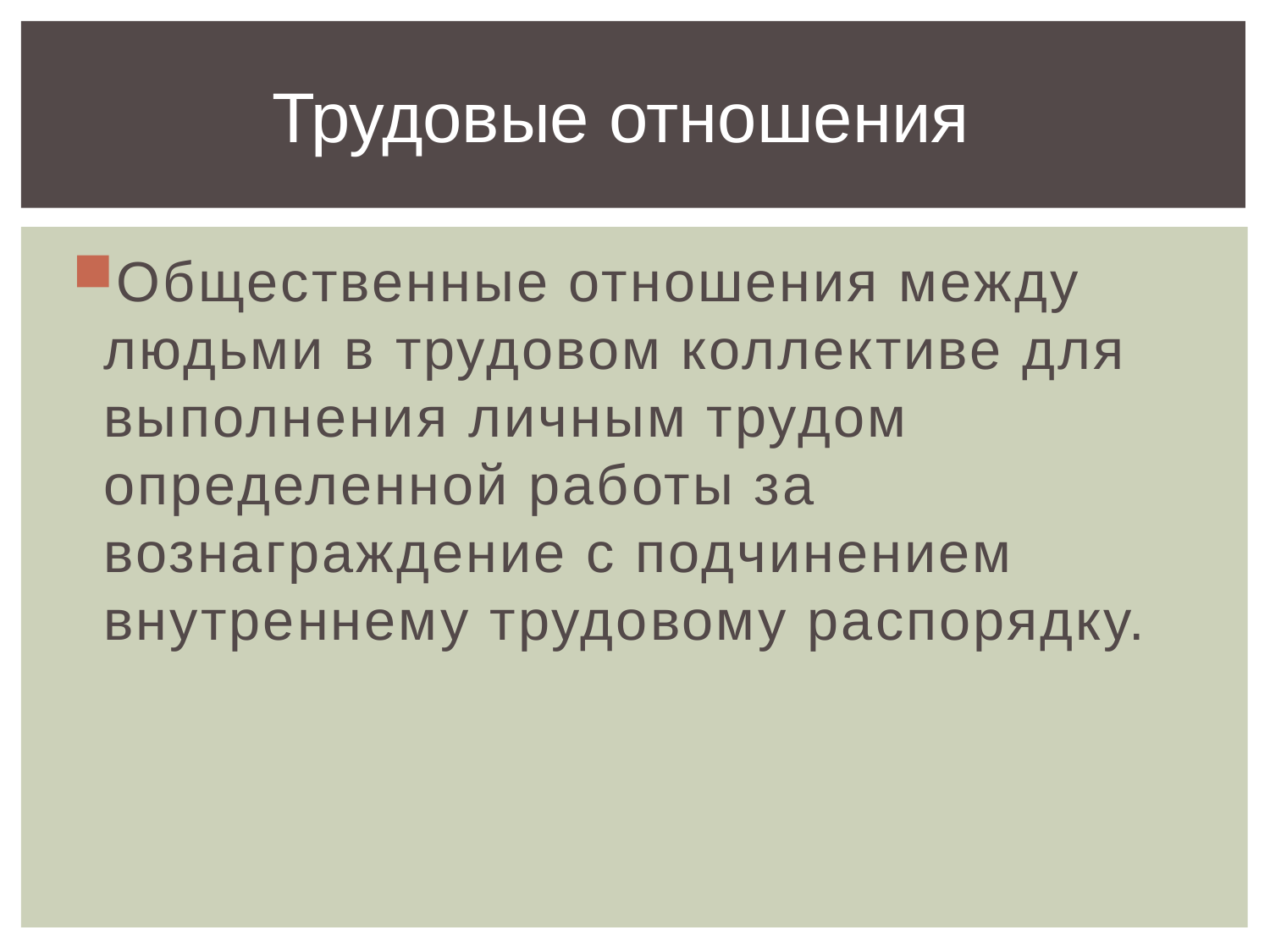

Трудовые отношения
Общественные отношения между людьми в трудовом коллективе для выполнения личным трудом определенной работы за вознаграждение с подчинением внутреннему трудовому распорядку.